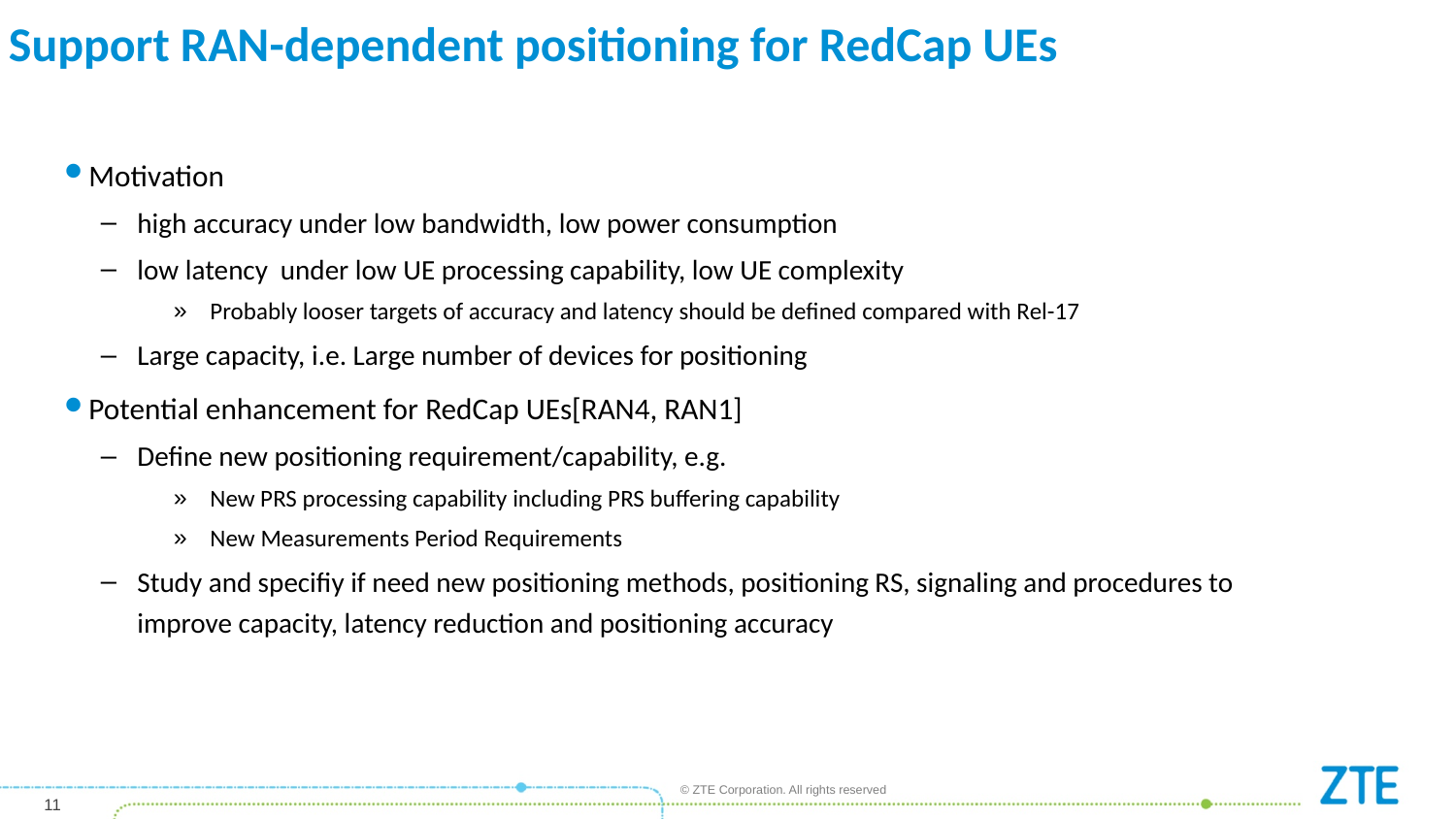

# Support RAN-dependent positioning for RedCap UEs
Motivation
high accuracy under low bandwidth, low power consumption
low latency  under low UE processing capability, low UE complexity
Probably looser targets of accuracy and latency should be defined compared with Rel-17
Large capacity, i.e. Large number of devices for positioning
Potential enhancement for RedCap UEs[RAN4, RAN1]
Define new positioning requirement/capability, e.g.
New PRS processing capability including PRS buffering capability
New Measurements Period Requirements
Study and specifiy if need new positioning methods, positioning RS, signaling and procedures to improve capacity, latency reduction and positioning accuracy